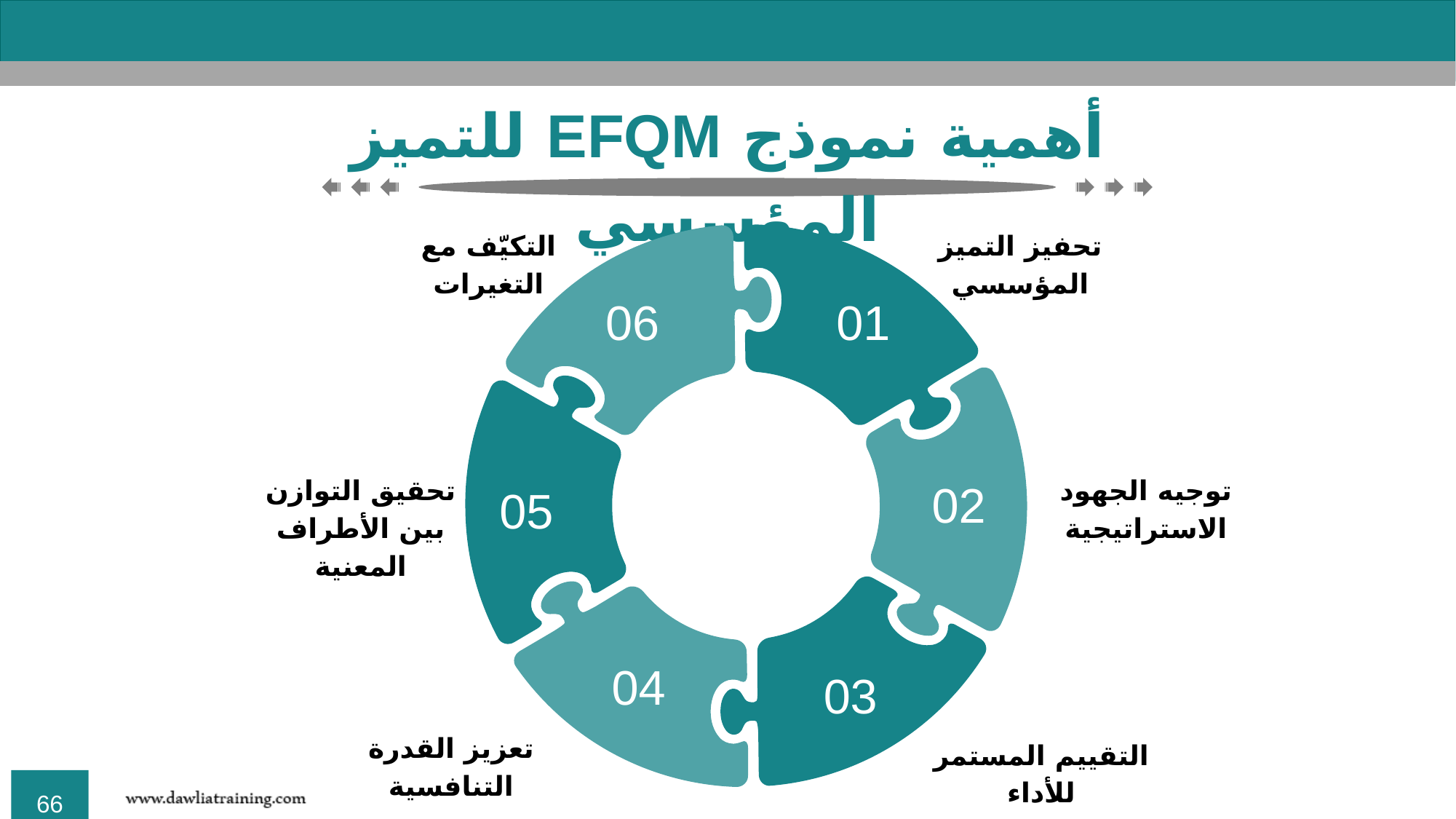

أهمية نموذج EFQM للتميز المؤسسي

التكيّف مع التغيرات

06
تحفيز التميز المؤسسي

01

توجيه الجهود الاستراتيجية
02

تحقيق التوازن بين الأطراف المعنية
05

03
التقييم المستمر للأداء

04
تعزيز القدرة التنافسية